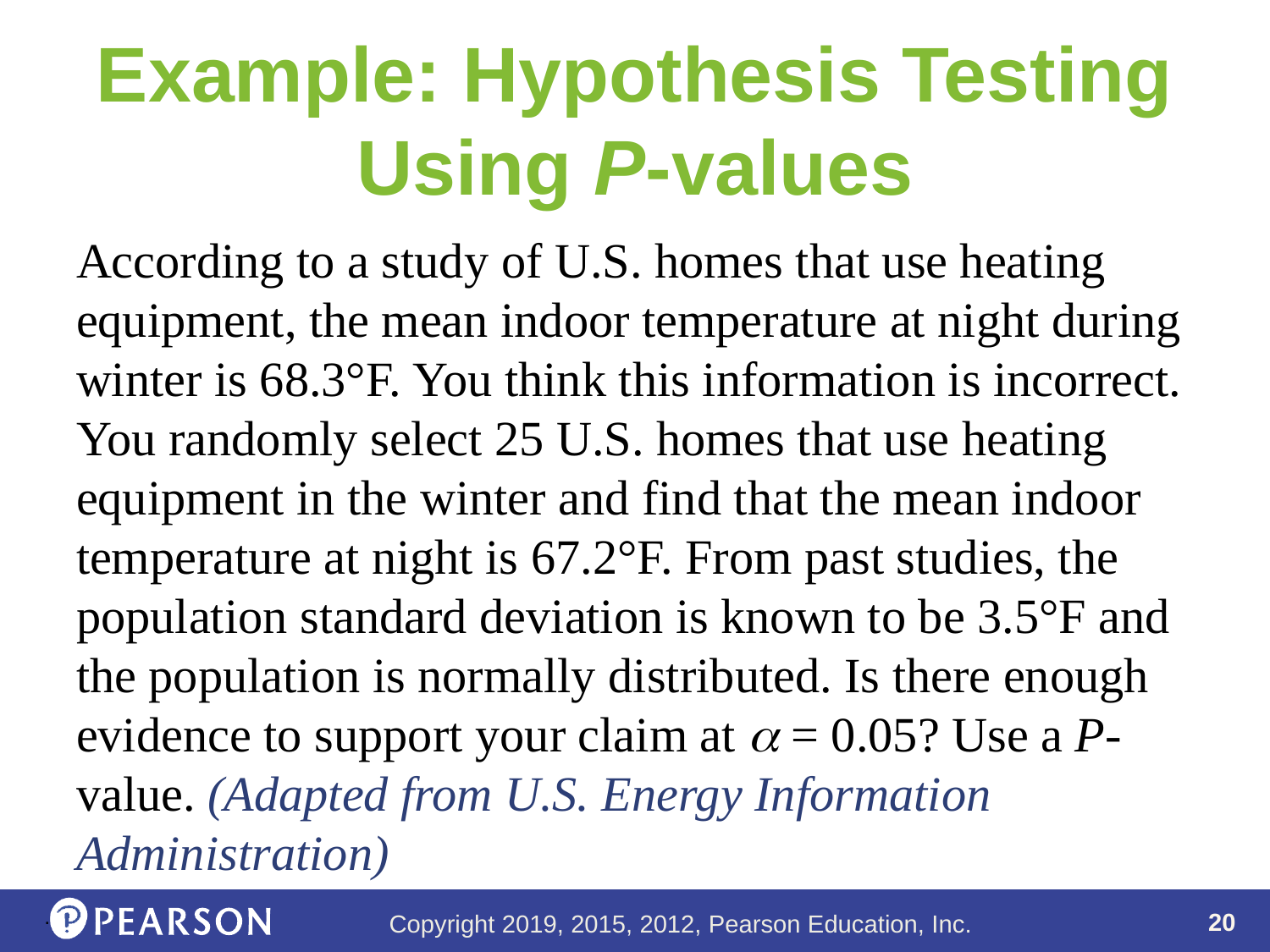

# Example: Hypothesis Testing Using P-values
According to a study of U.S. homes that use heating equipment, the mean indoor temperature at night during winter is 68.3°F. You think this information is incorrect. You randomly select 25 U.S. homes that use heating equipment in the winter and find that the mean indoor temperature at night is 67.2°F. From past studies, the population standard deviation is known to be 3.5°F and the population is normally distributed. Is there enough evidence to support your claim at α = 0.05? Use a P-value. (Adapted from U.S. Energy Information Administration)
.